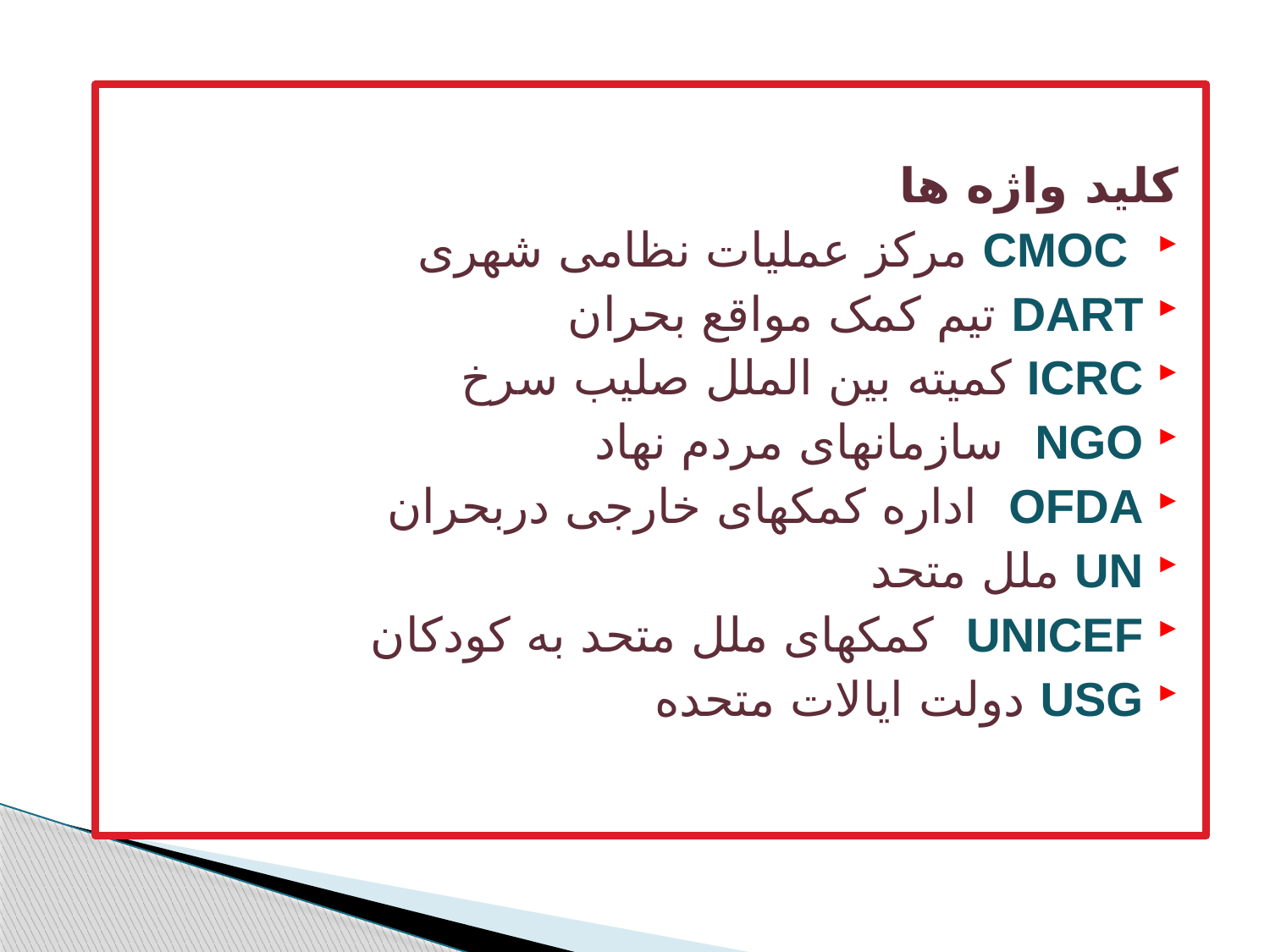

کلید واژه ها
 CMOC مرکز عملیات نظامی شهری
DART تیم کمک مواقع بحران
ICRC کمیته بین الملل صلیب سرخ
NGO  سازمانهای مردم نهاد
OFDA  اداره کمکهای خارجی دربحران
UN ملل متحد
UNICEF  کمکهای ملل متحد به کودکان
USG دولت ایالات متحده